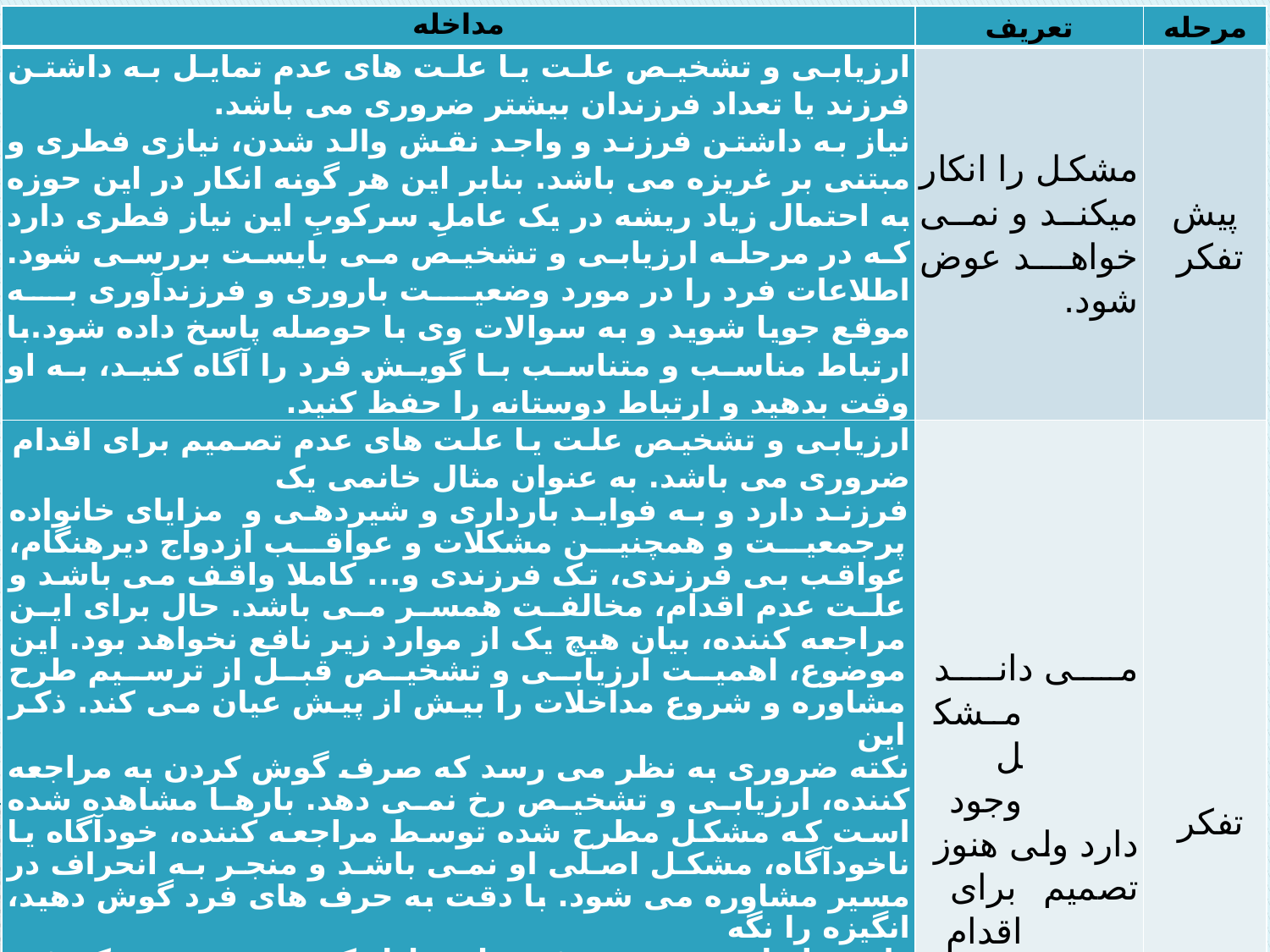

| مداخله | تعریف | مرحله |
| --- | --- | --- |
| ارزیابی و تشخیص علت یا علت های عدم تمایل به داشتن فرزند یا تعداد فرزندان بیشتر ضروری می باشد. نیاز به داشتن فرزند و واجد نقش والد شدن، نیازی فطری و مبتنی بر غریزه می باشد. بنابر این هر گونه انکار در این حوزه به احتمال زیاد ریشه در یک عاملِ سرکوبِ این نیاز فطری دارد که در مرحله ارزیابی و تشخیص می بایست بررسی شود. اطلاعات فرد را در مورد وضعیت باروری و فرزندآوری به موقع جویا شوید و به سوالات وی با حوصله پاسخ داده شود.با ارتباط مناسب و متناسب با گویش فرد را آگاه کنید، به او وقت بدهید و ارتباط دوستانه را حفظ کنید. | مشکل را انکار میکند و نمی خواهد عوض شود. | پیش تفکر |
| ارزیابی و تشخیص علت یا علت های عدم تصمیم برای اقدام ضروری می باشد. به عنوان مثال خانمی یک فرزند دارد و به فواید بارداری و شیردهی و مزایای خانواده پرجمعیت و همچنین مشکلات و عواقب ازدواج دیرهنگام، عواقب بی فرزندی، تک فرزندی و... کاملا واقف می باشد و علت عدم اقدام، مخالفت همسر می باشد. حال برای این مراجعه کننده، بیان هیچ یک از موارد زیر نافع نخواهد بود. این موضوع، اهمیت ارزیابی و تشخیص قبل از ترسیم طرح مشاوره و شروع مداخلات را بیش از پیش عیان می کند. ذکر این نکته ضروری به نظر می رسد که صرف گوش کردن به مراجعه کننده، ارزیابی و تشخیص رخ نمی دهد. بارها مشاهده شده است که مشکل مطرح شده توسط مراجعه کننده، خودآگاه یا ناخودآگاه، مشکل اصلی او نمی باشد و منجر به انحراف در مسیر مشاوره می شود. با دقت به حرف های فرد گوش دهید، انگیزه را نگه دارید، اثرات مثبت و منفی را متعادل کنید. در صورتی که فرد بی فرزند یا تک فرزند است ،در مورد فوایدبارداری و شیردهی و مزایای خانواده پرجمعیت را شرح دهید. فهرستی از مشکلات و عواقب )ازدواج دیرهنگام، عواقب بی فرزندی، تک فرزندی و..( تهیه کنید و با مراجعه گفتگو کنید. به سوالات، شبهات و باورهای نادرست فرد در خصوص فرزندآوری با حوصله و دقت پاسخ دهید و اطلاعات درست را جایگزیناطلاعات غلط کنید. | می داند مشکل وجود دارد ولی هنوز تصمیم برای اقدام ندارد. | تفکر |